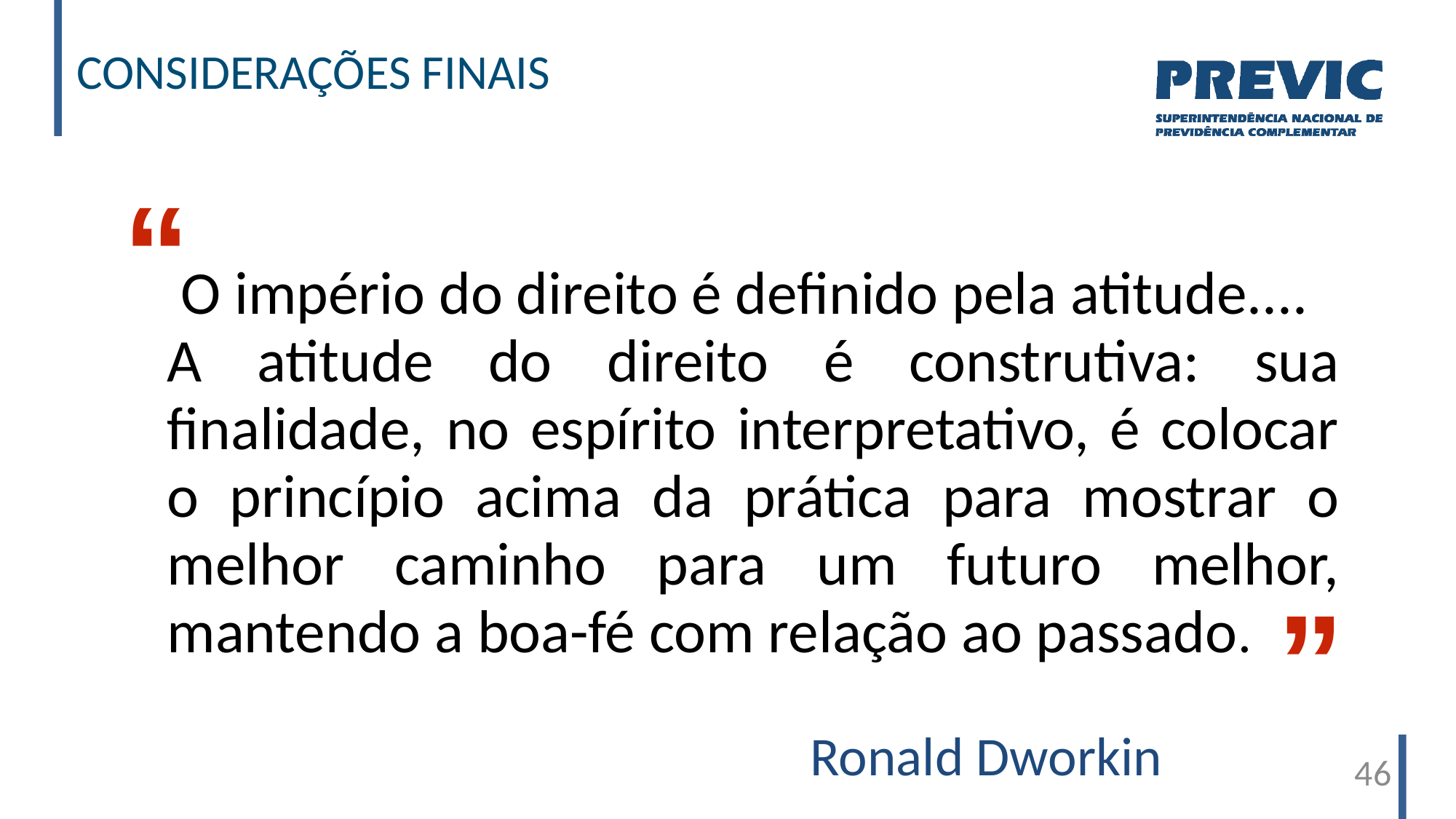

CONSIDERAÇÕES FINAIS

“
 O império do direito é definido pela atitude....
A atitude do direito é construtiva: sua finalidade, no espírito interpretativo, é colocar o princípio acima da prática para mostrar o melhor caminho para um futuro melhor, mantendo a boa-fé com relação ao passado.

                                                    Ronald Dworkin
”